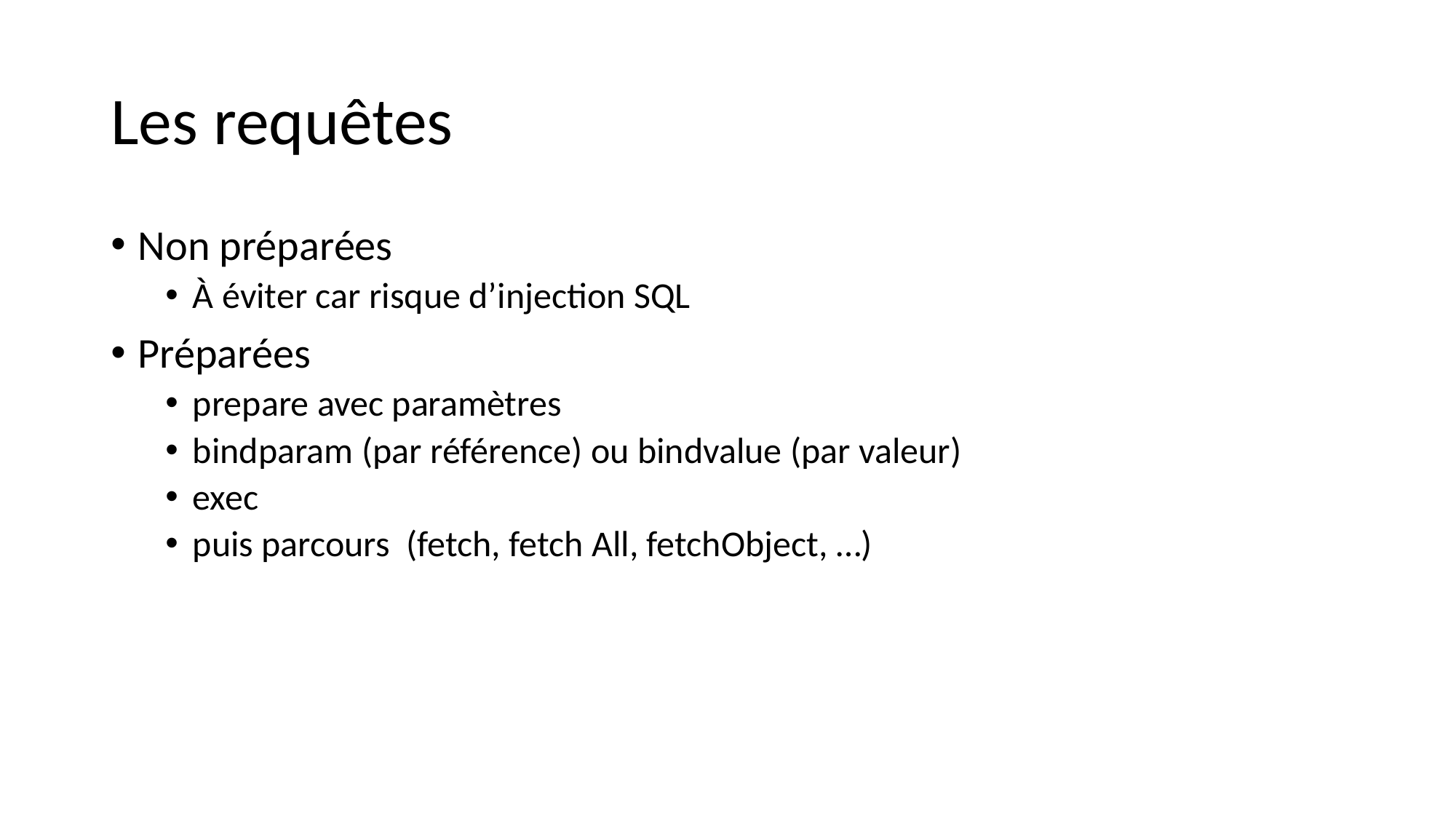

# Les requêtes
Non préparées
À éviter car risque d’injection SQL
Préparées
prepare avec paramètres
bindparam (par référence) ou bindvalue (par valeur)
exec
puis parcours  (fetch, fetch All, fetchObject, …)